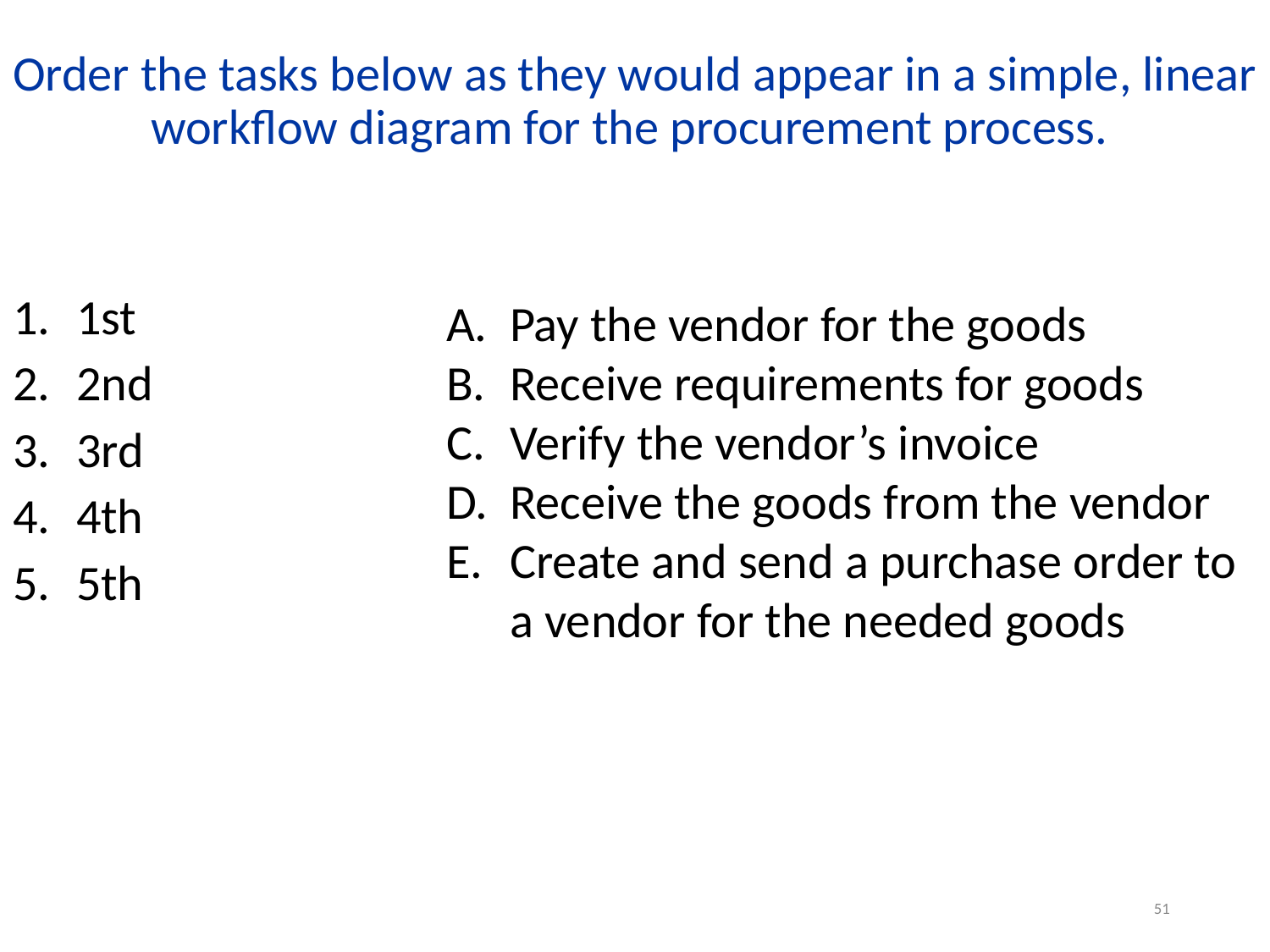

Order the tasks below as they would appear in a simple, linear workflow diagram for the procurement process.
1st
2nd
3rd
4th
5th
Pay the vendor for the goods
Receive requirements for goods
Verify the vendor’s invoice
Receive the goods from the vendor
Create and send a purchase order to a vendor for the needed goods

51